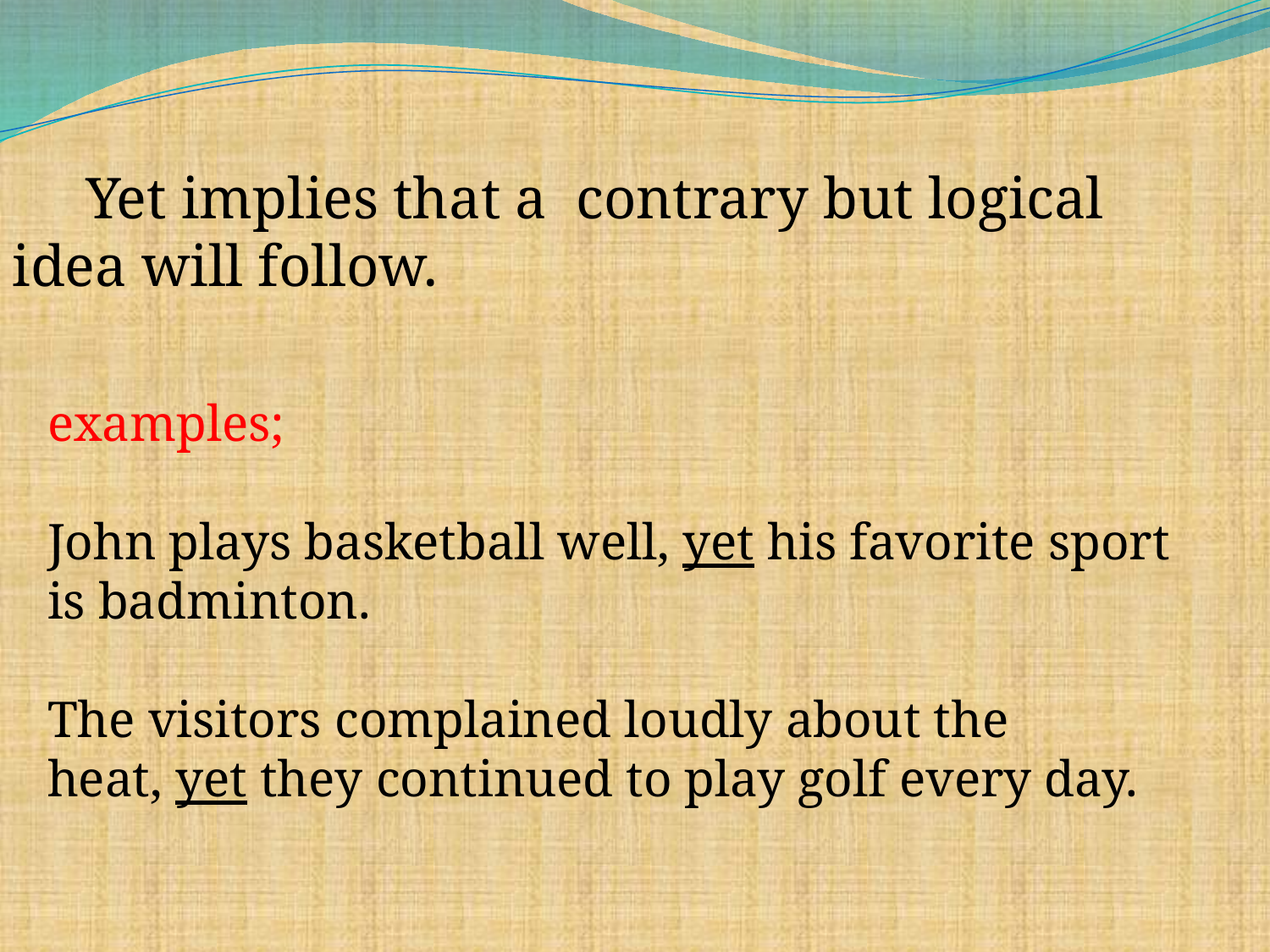

Yet implies that a  contrary but logical idea will follow.
examples;

John plays basketball well, yet his favorite sport is badminton.

The visitors complained loudly about the heat, yet they continued to play golf every day.